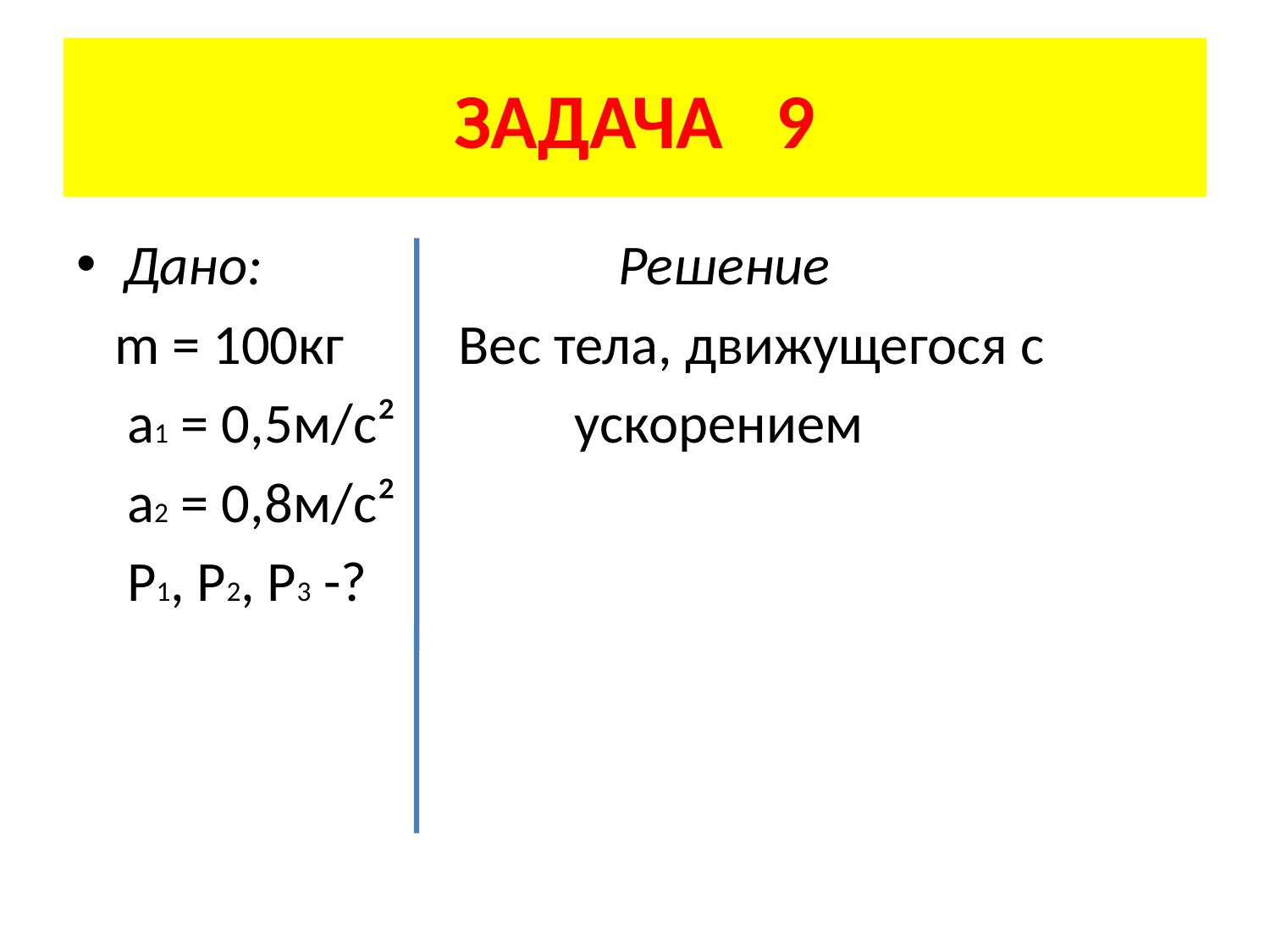

# ЗАДАЧА   9
Дано:                            Решение
   m = 100кг         Вес тела, движущегося с
    a1 = 0,5м/с²              ускорением
    a2 = 0,8м/с²
    P1, P2, P3 -?